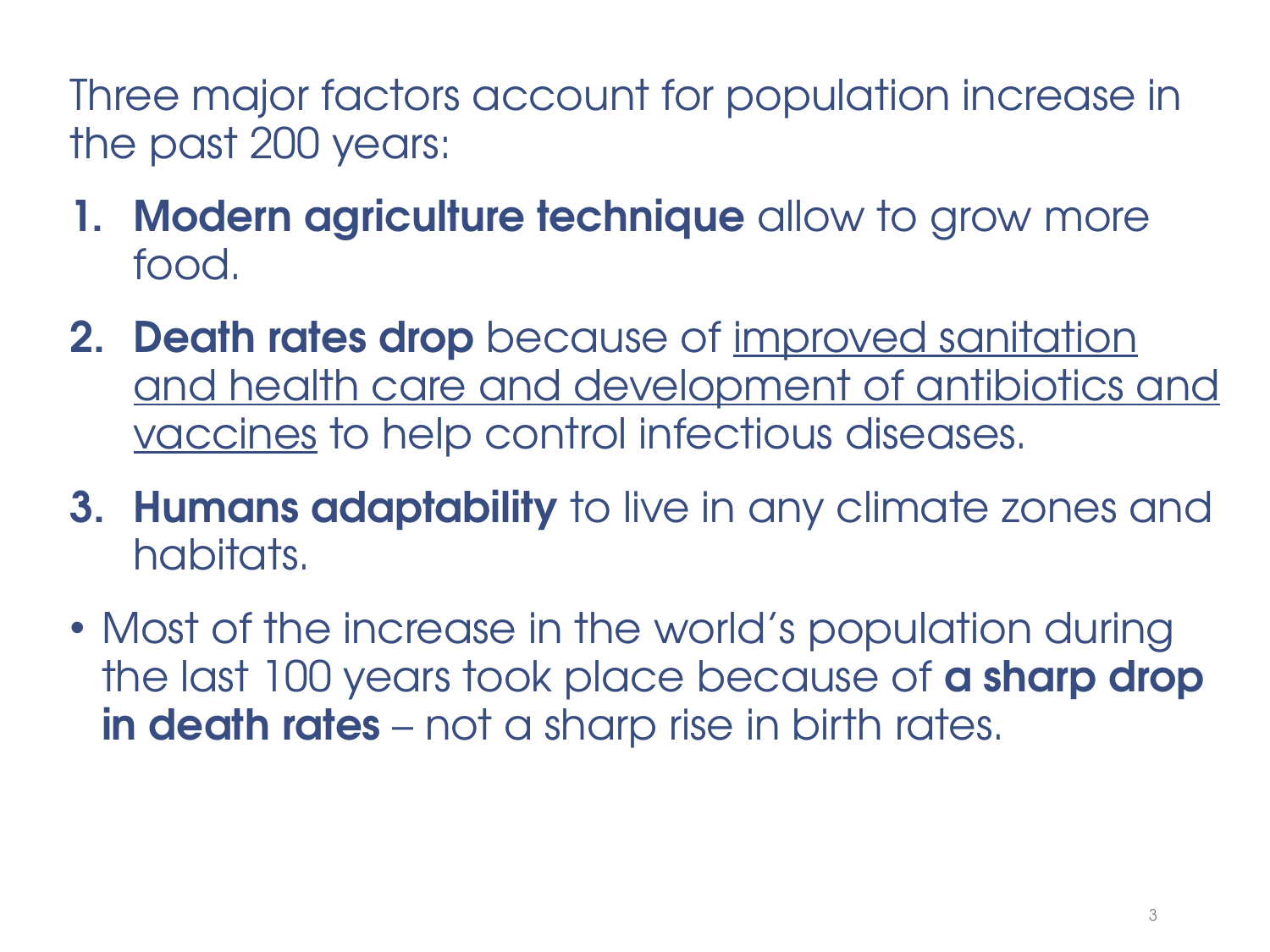

Three major factors account for population increase in the past 200 years:
Modern agriculture technique allow to grow more food.
Death rates drop because of improved sanitation and health care and development of antibiotics and vaccines to help control infectious diseases.
Humans adaptability to live in any climate zones and habitats.
Most of the increase in the world’s population during the last 100 years took place because of a sharp drop in death rates – not a sharp rise in birth rates.

3